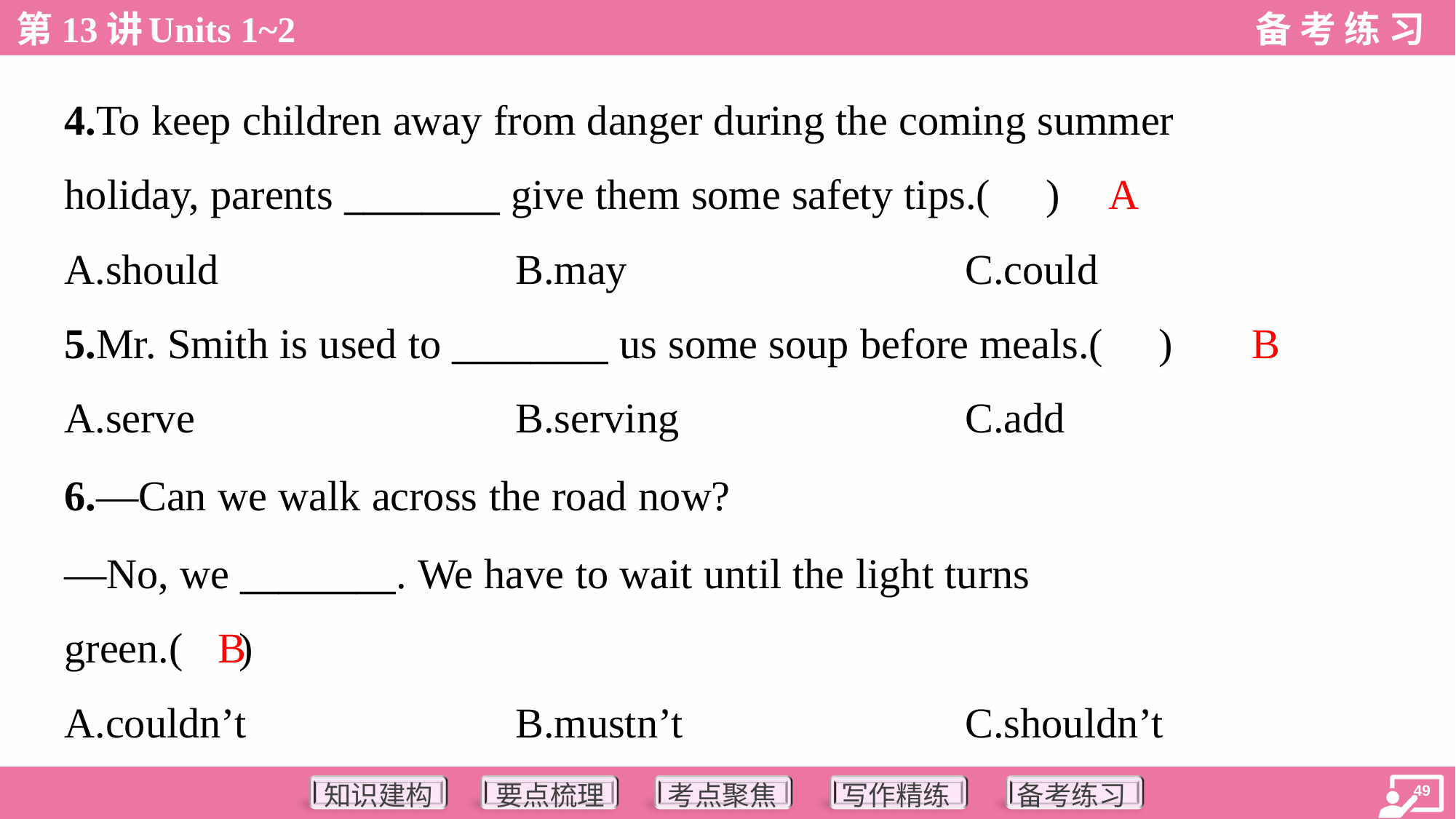

4.To keep children away from danger during the coming summer
holiday, parents ________ give them some safety tips.(     )
A
A.should	B.may	C.could
B
5.Mr. Smith is used to ________ us some soup before meals.(     )
A.serve	B.serving	C.add
6.—Can we walk across the road now?
—No, we ________. We have to wait until the light turns
green.(     )
B
A.couldn’t	B.mustn’t	C.shouldn’t